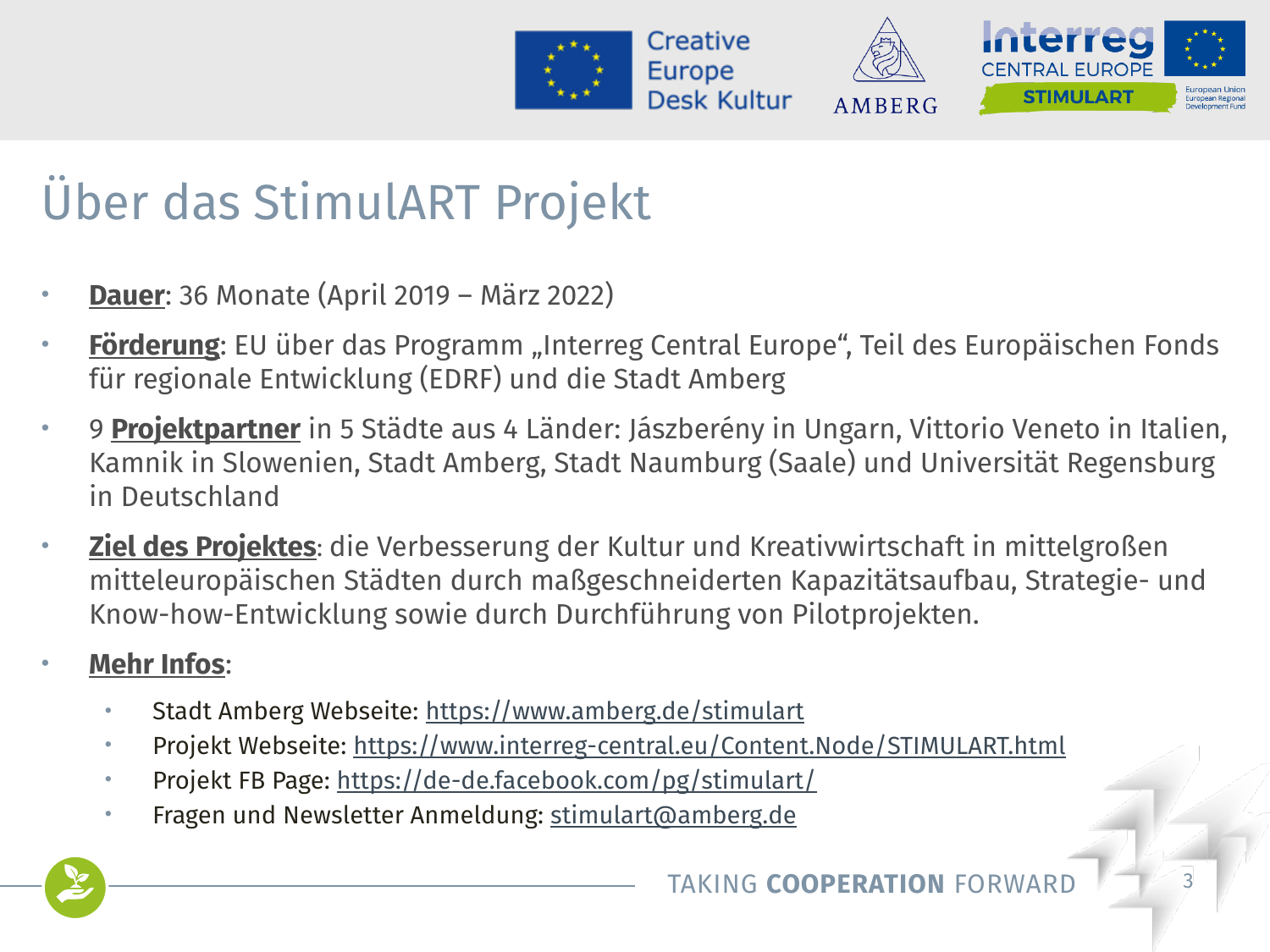

Über das StimulART Projekt

Dauer: 36 Monate (April 2019 – März 2022)
Förderung: EU über das Programm „Interreg Central Europe“, Teil des Europäischen Fonds für regionale Entwicklung (EDRF) und die Stadt Amberg
9 Projektpartner in 5 Städte aus 4 Länder: Jászberény in Ungarn, Vittorio Veneto in Italien, Kamnik in Slowenien, Stadt Amberg, Stadt Naumburg (Saale) und Universität Regensburg in Deutschland
Ziel des Projektes: die Verbesserung der Kultur und Kreativwirtschaft in mittelgroßen mitteleuropäischen Städten durch maßgeschneiderten Kapazitätsaufbau, Strategie- und Know-how-Entwicklung sowie durch Durchführung von Pilotprojekten.
Mehr Infos:
Stadt Amberg Webseite: https://www.amberg.de/stimulart
Projekt Webseite: https://www.interreg-central.eu/Content.Node/STIMULART.html
Projekt FB Page: https://de-de.facebook.com/pg/stimulart/
Fragen und Newsletter Anmeldung: stimulart@amberg.de